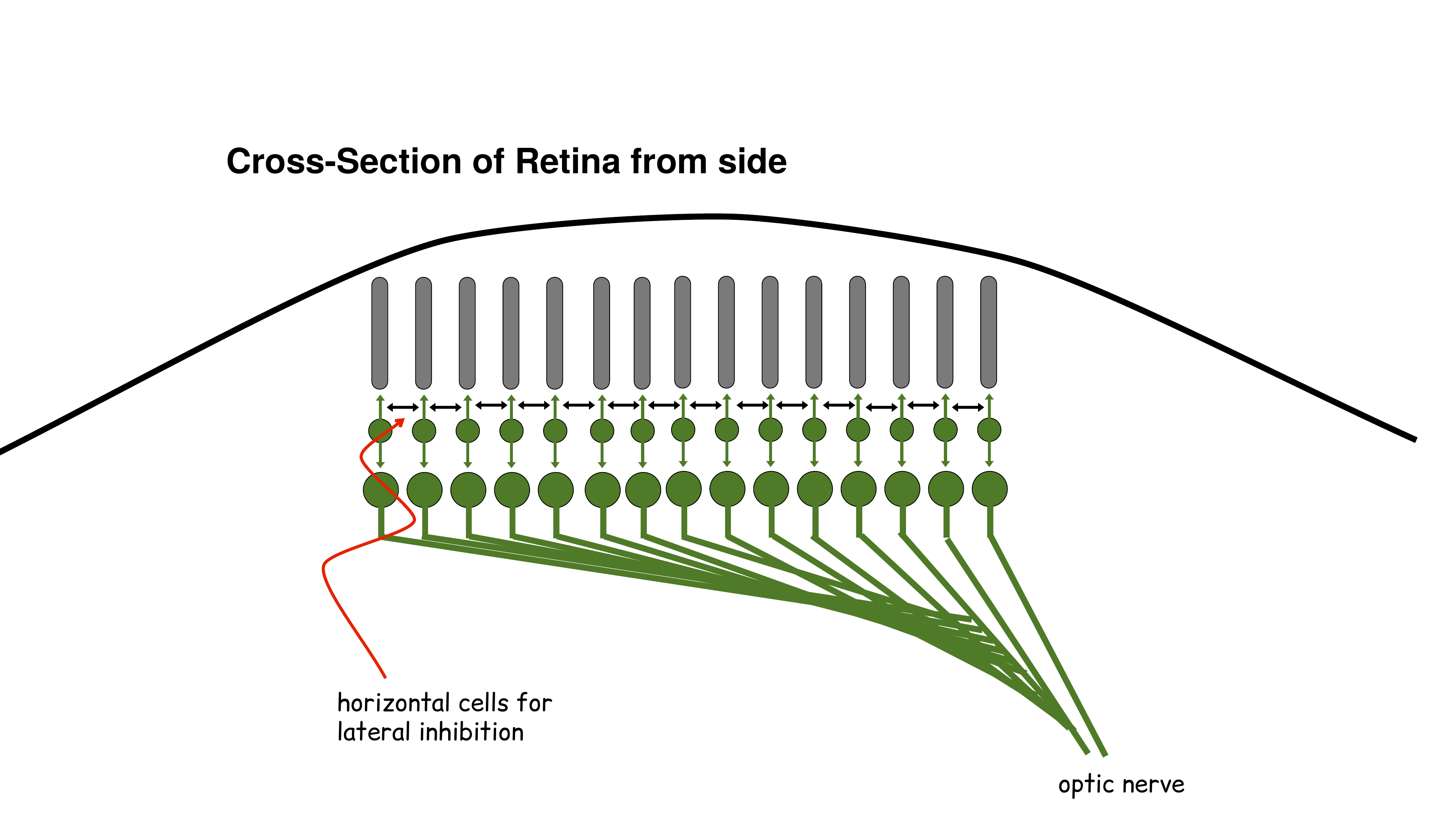

Cross-Section of Retina from side

horizontal cells for
lateral inhibition
optic nerve